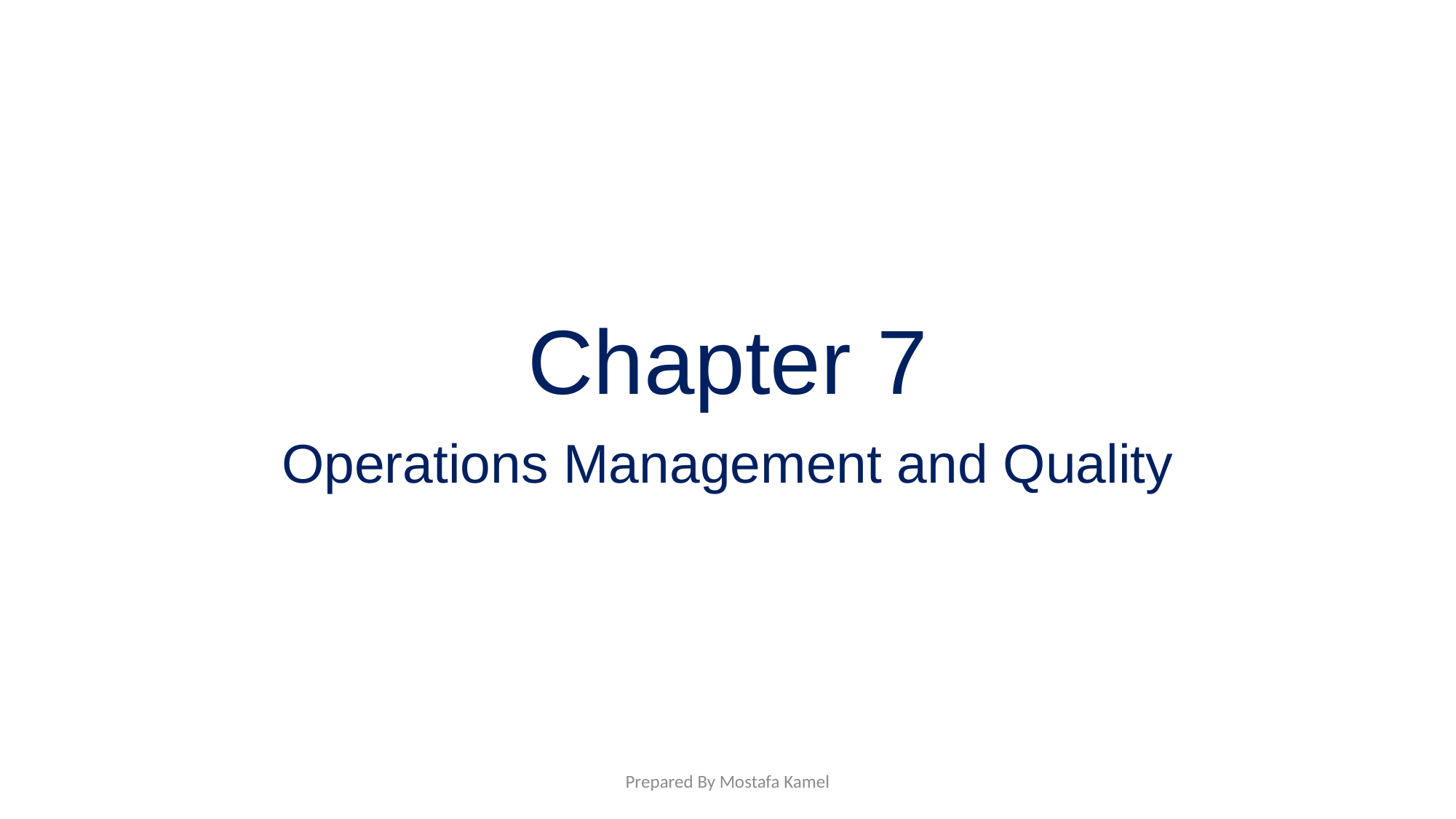

# Chapter 7
Operations Management and Quality
Prepared By Mostafa Kamel